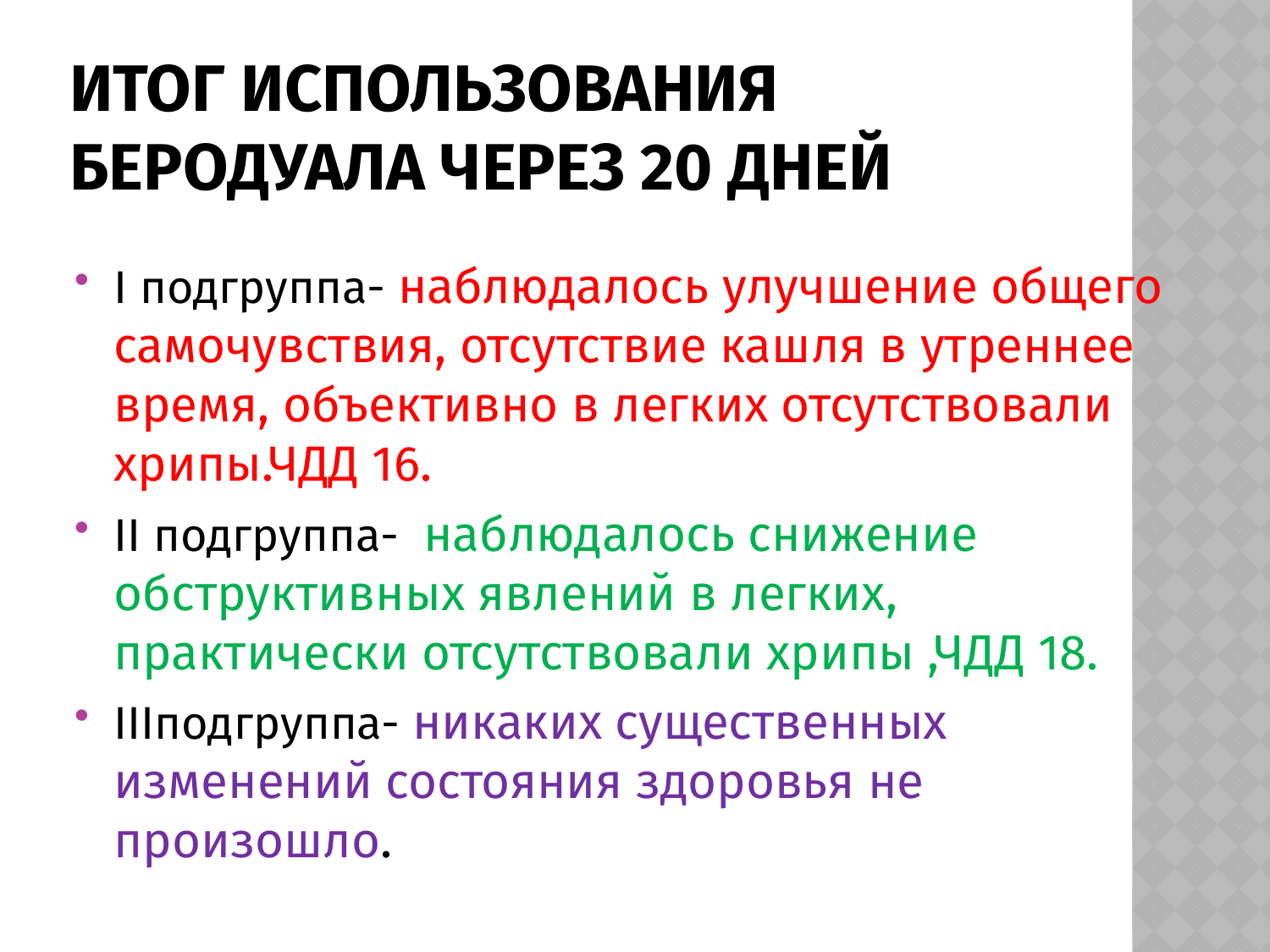

# Итог использования БЕРОДУАЛА через 20 дней
I подгруппа- наблюдалось улучшение общего самочувствия, отсутствие кашля в утреннее время, объективно в легких отсутствовали хрипы.ЧДД 16.
II подгруппа-  наблюдалось снижение обструктивных явлений в легких, практически отсутствовали хрипы ,ЧДД 18.
IIIподгруппа- никаких существенных изменений состояния здоровья не произошло.